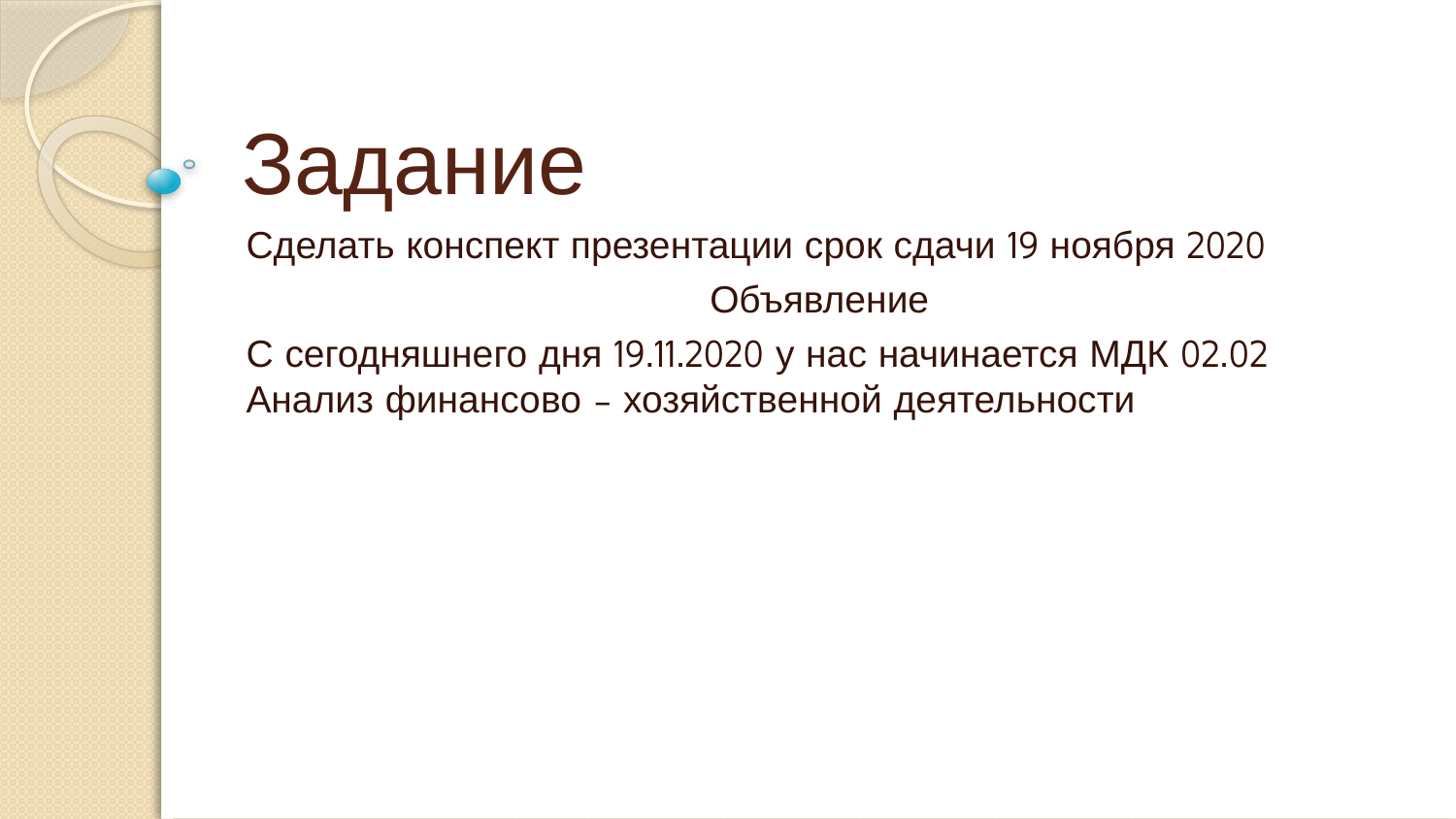

# Задание
Сделать конспект презентации срок сдачи 19 ноября 2020
Объявление
С сегодняшнего дня 19.11.2020 у нас начинается МДК 02.02 Анализ финансово – хозяйственной деятельности